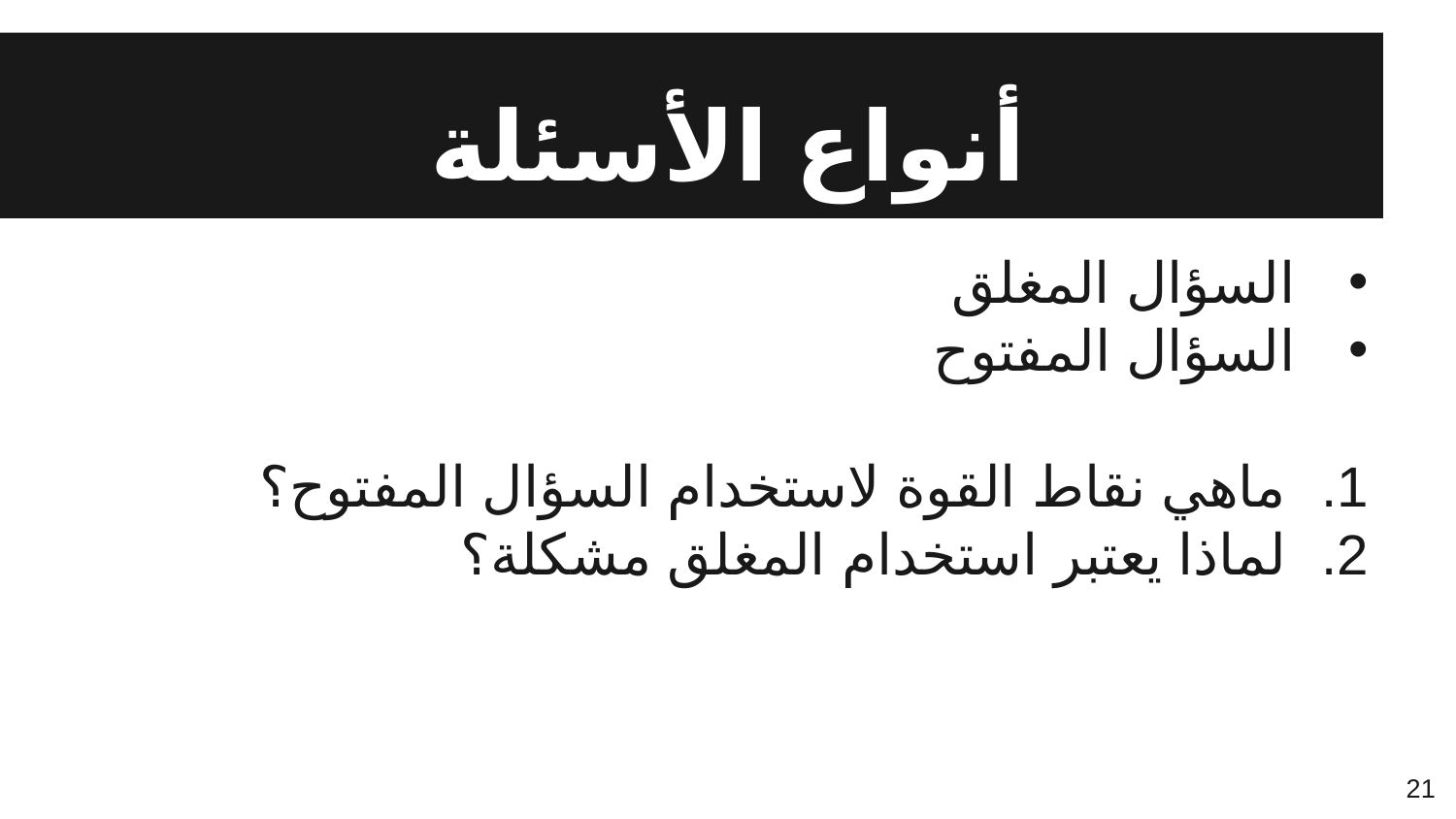

# أنواع الأسئلة
السؤال المغلق
السؤال المفتوح

ماهي نقاط القوة لاستخدام السؤال المفتوح؟
لماذا يعتبر استخدام المغلق مشكلة؟
21